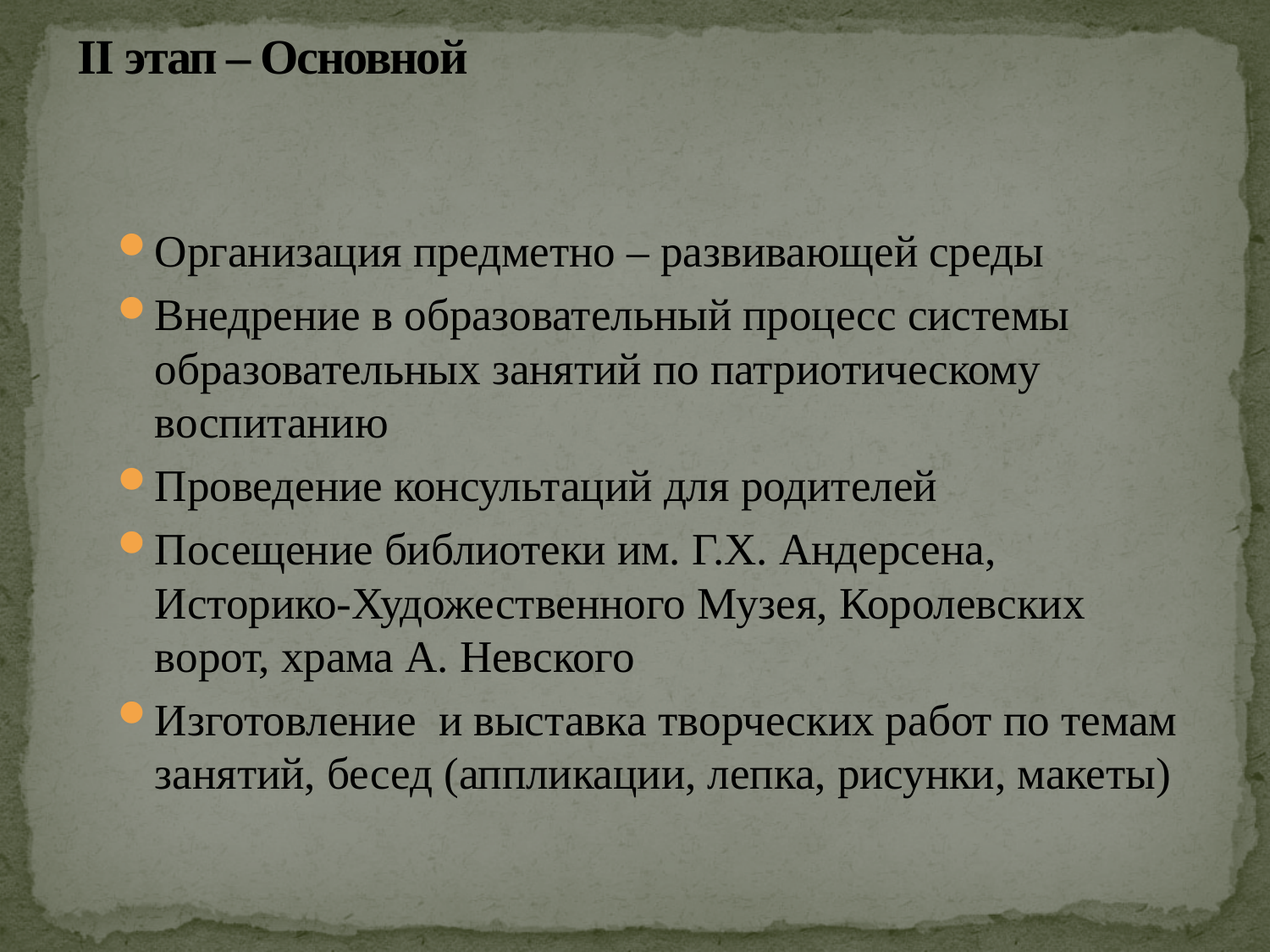

# II этап – Основной
Организация предметно – развивающей среды
Внедрение в образовательный процесс системы образовательных занятий по патриотическому воспитанию
Проведение консультаций для родителей
Посещение библиотеки им. Г.Х. Андерсена, Историко-Художественного Музея, Королевских ворот, храма А. Невского
Изготовление  и выставка творческих работ по темам занятий, бесед (аппликации, лепка, рисунки, макеты)